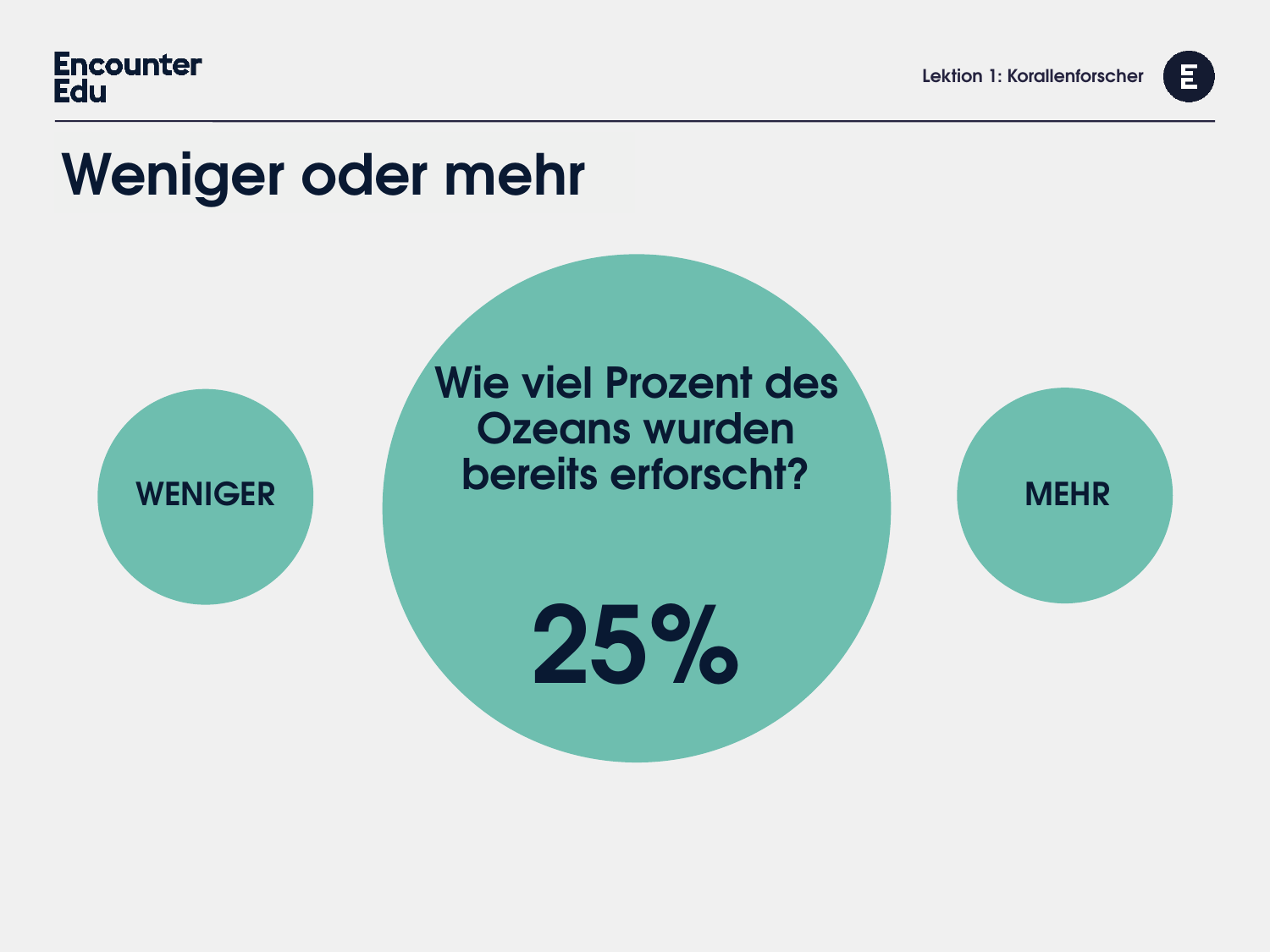

# Lektion 1: Korallenforscher
Weniger oder mehr
Wie viel Prozent des Ozeans wurden bereits erforscht?
WENIGER
MEHR

25%